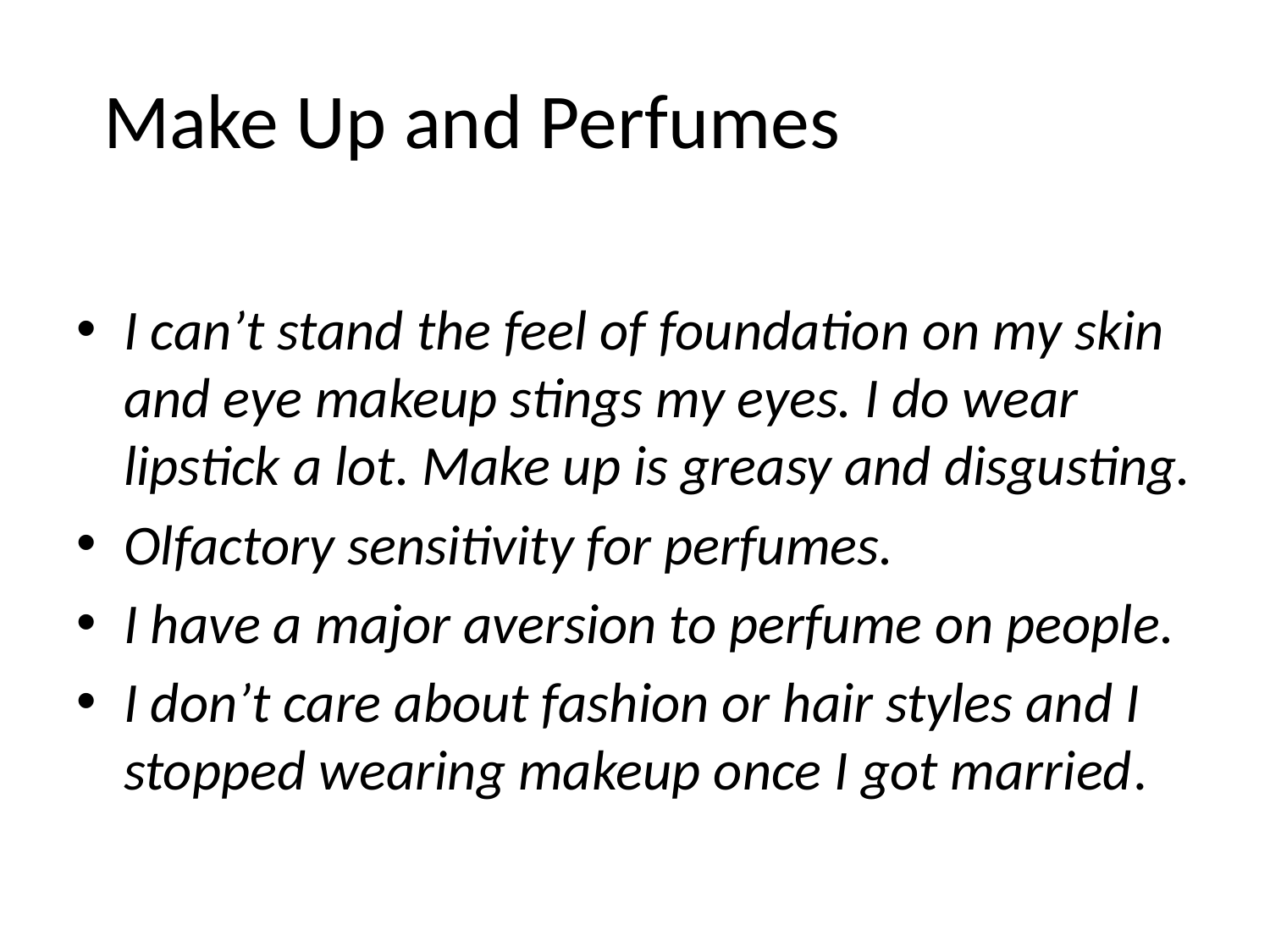

# Make Up and Perfumes
I can’t stand the feel of foundation on my skin and eye makeup stings my eyes. I do wear lipstick a lot. Make up is greasy and disgusting.
Olfactory sensitivity for perfumes.
I have a major aversion to perfume on people.
I don’t care about fashion or hair styles and I stopped wearing makeup once I got married.